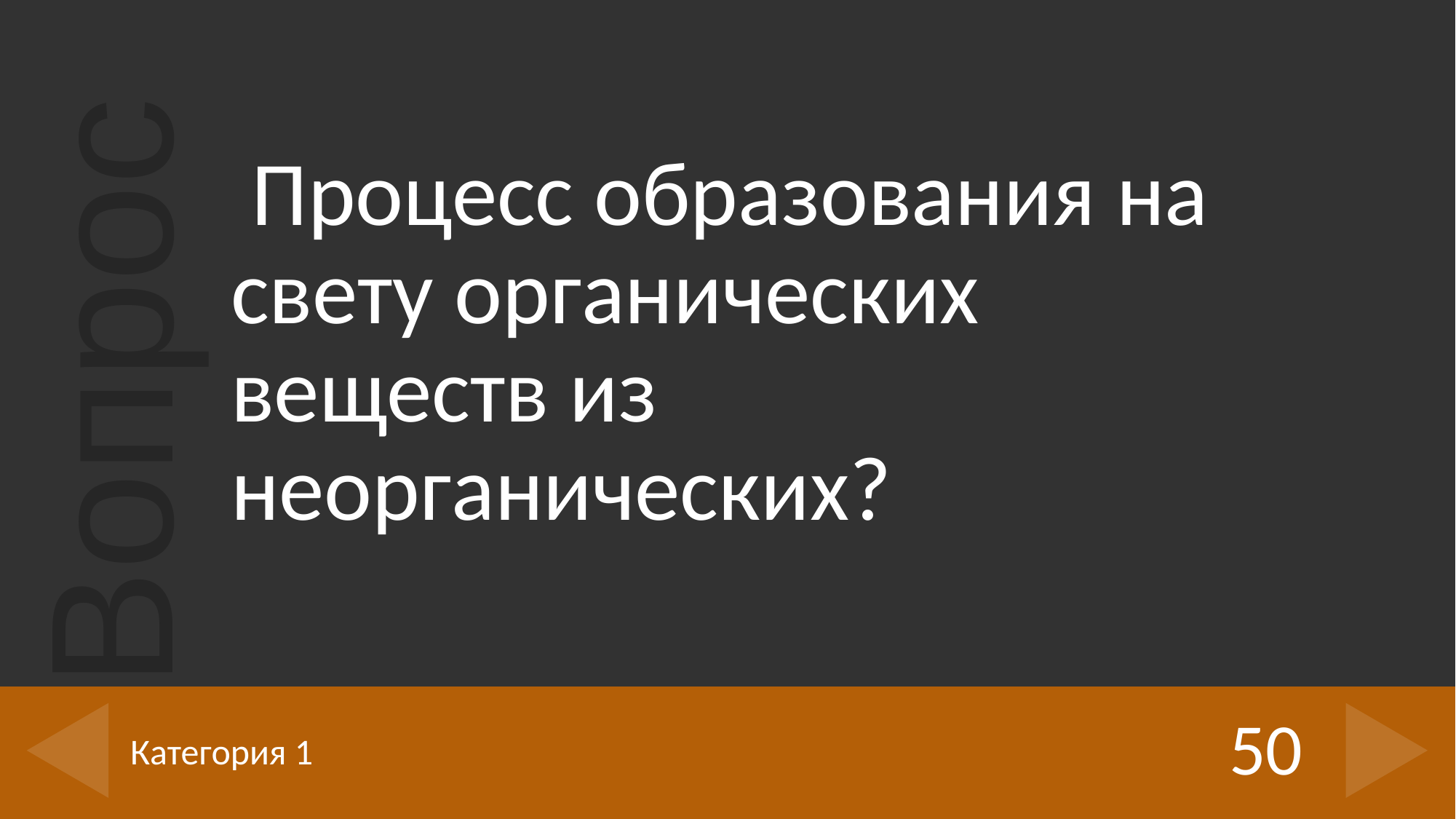

Процесс образования на свету органических веществ из неорганических?
50
# Категория 1